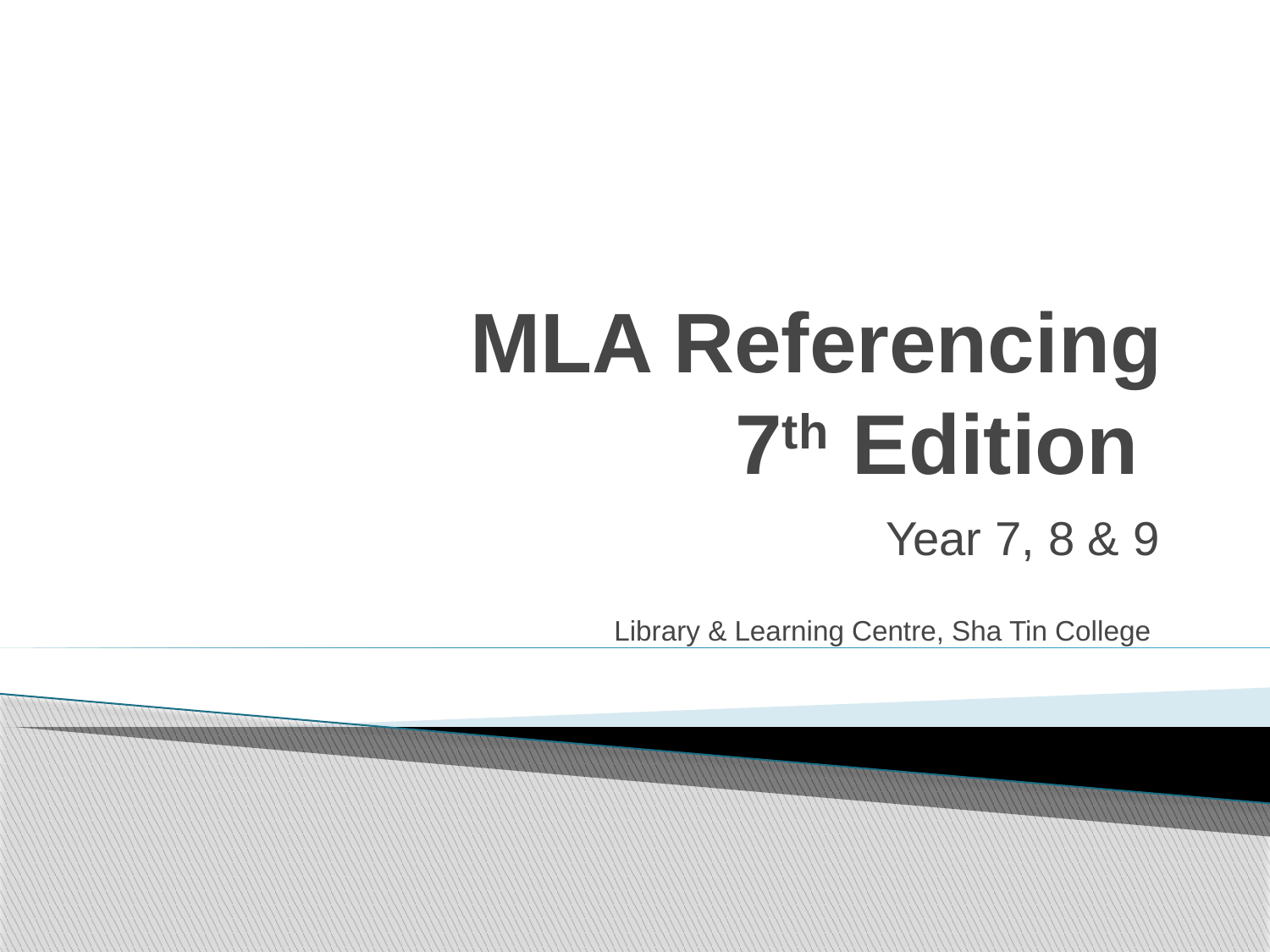

# MLA Referencing 7th Edition
Year 7, 8 & 9

Library & Learning Centre, Sha Tin College